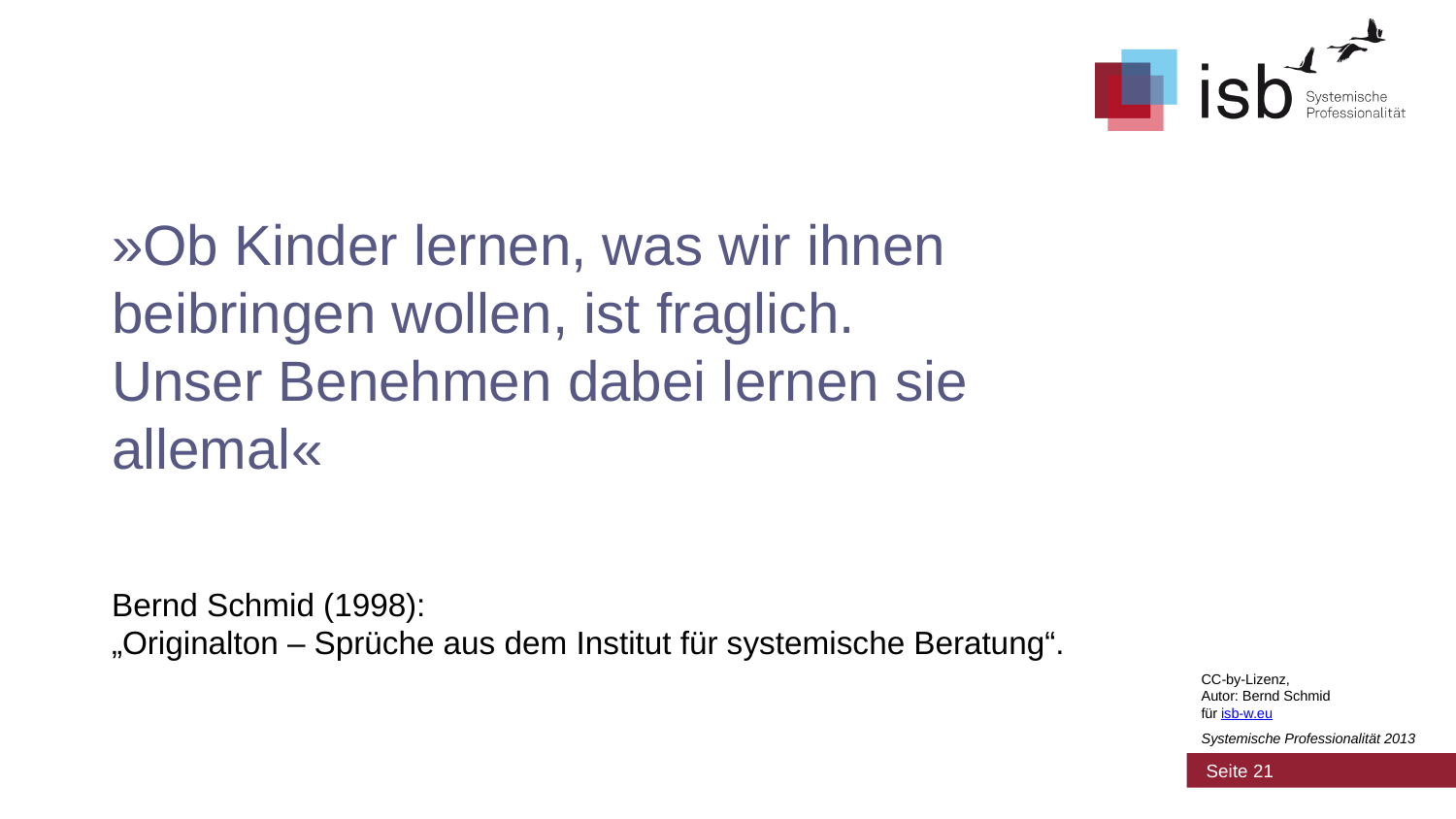

# »Ob Kinder lernen, was wir ihnen beibringen wollen, ist fraglich. Unser Benehmen dabei lernen sie allemal«

Bernd Schmid (1998):
„Originalton – Sprüche aus dem Institut für systemische Beratung“.
 Seite 21